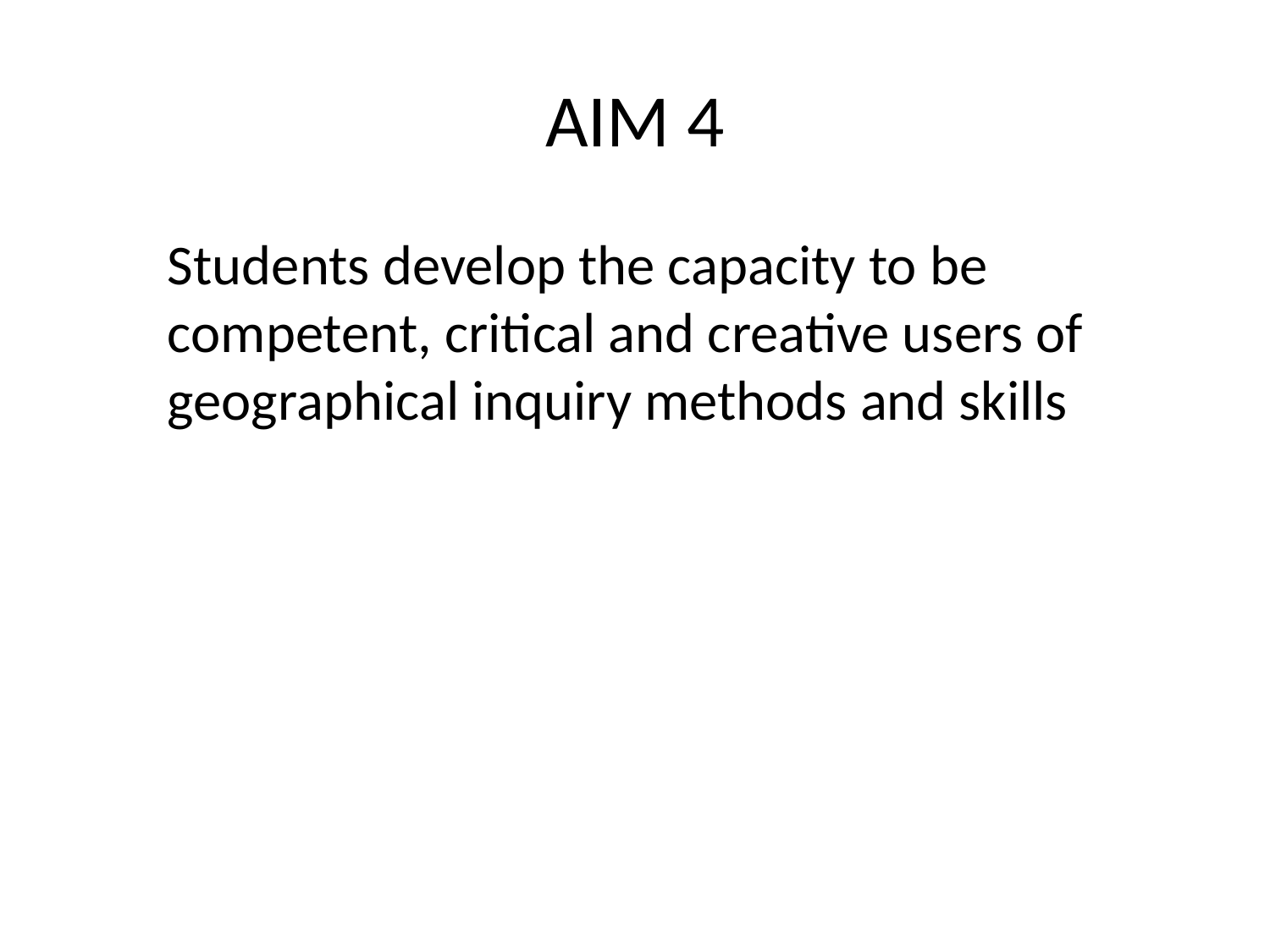

# Aim 4
Students develop the capacity to be competent, critical and creative users of geographical inquiry methods and skills